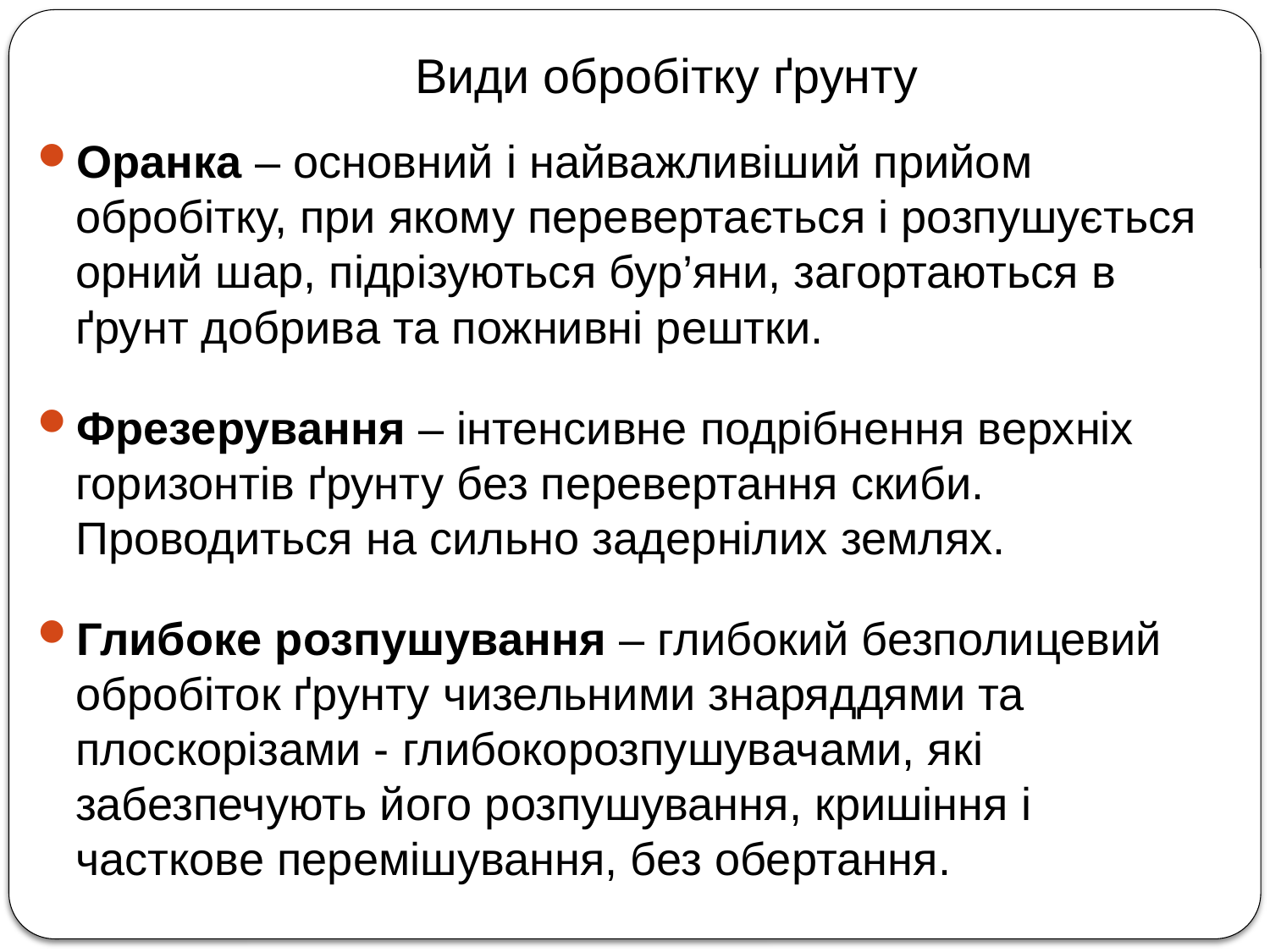

# Види обробітку ґрунту
Оранка – основний і найважливіший прийом обробітку, при якому перевертається і розпушується орний шар, підрізуються бур’яни, загортаються в ґрунт добрива та пожнивні рештки.

Фрезерування – інтенсивне подрібнення верхніх горизонтів ґрунту без перевертання скиби. Проводиться на сильно задернілих землях.

Глибоке розпушування – глибокий безполицевий обробіток ґрунту чизельними знаряддями та плоскорізами - глибокорозпушувачами, які забезпечують його розпушування, кришіння і часткове перемішування, без обертання.